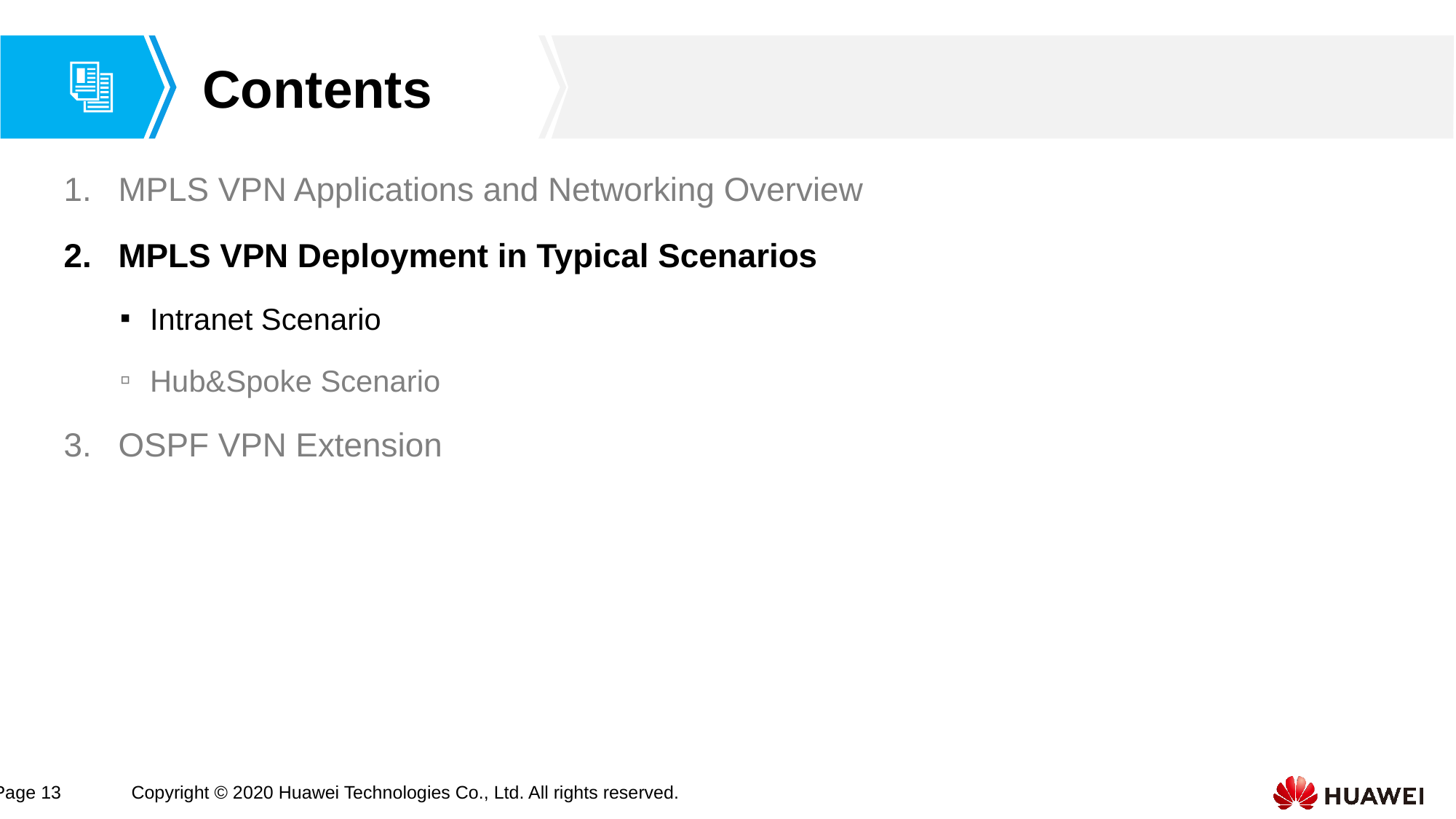

MPLS VPN Applications and Networking Overview
MPLS VPN Deployment in Typical Scenarios
Intranet Scenario
Hub&Spoke Scenario
OSPF VPN Extension